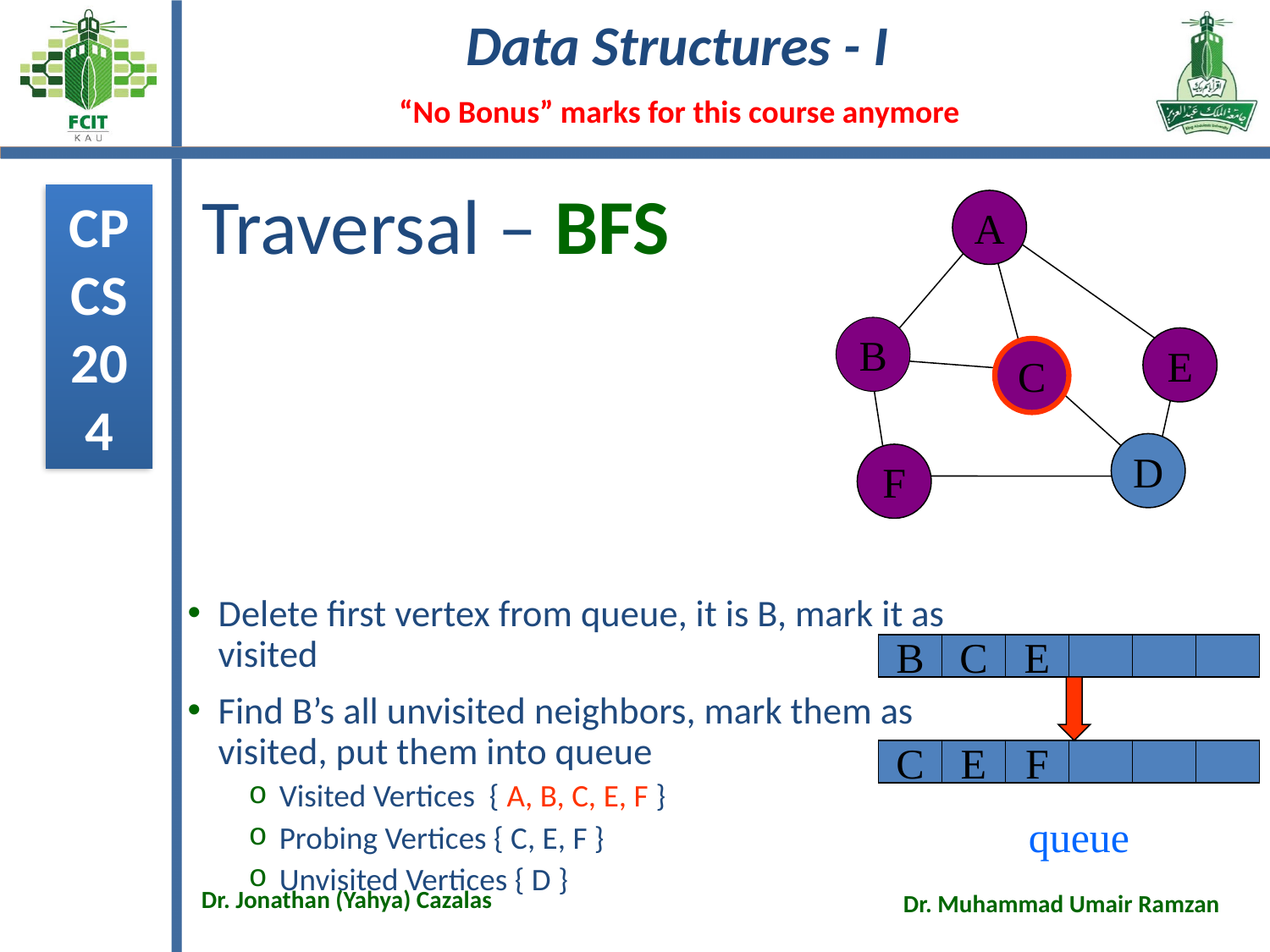

# Traversal – BFS
A

B
E
C

D
F

Delete first vertex from queue, it is B, mark it as visited
Find B’s all unvisited neighbors, mark them as visited, put them into queue
Visited Vertices  { A, B, C, E, F }
Probing Vertices { C, E, F }
Unvisited Vertices { D }
B
C
E

C
E
F

queue